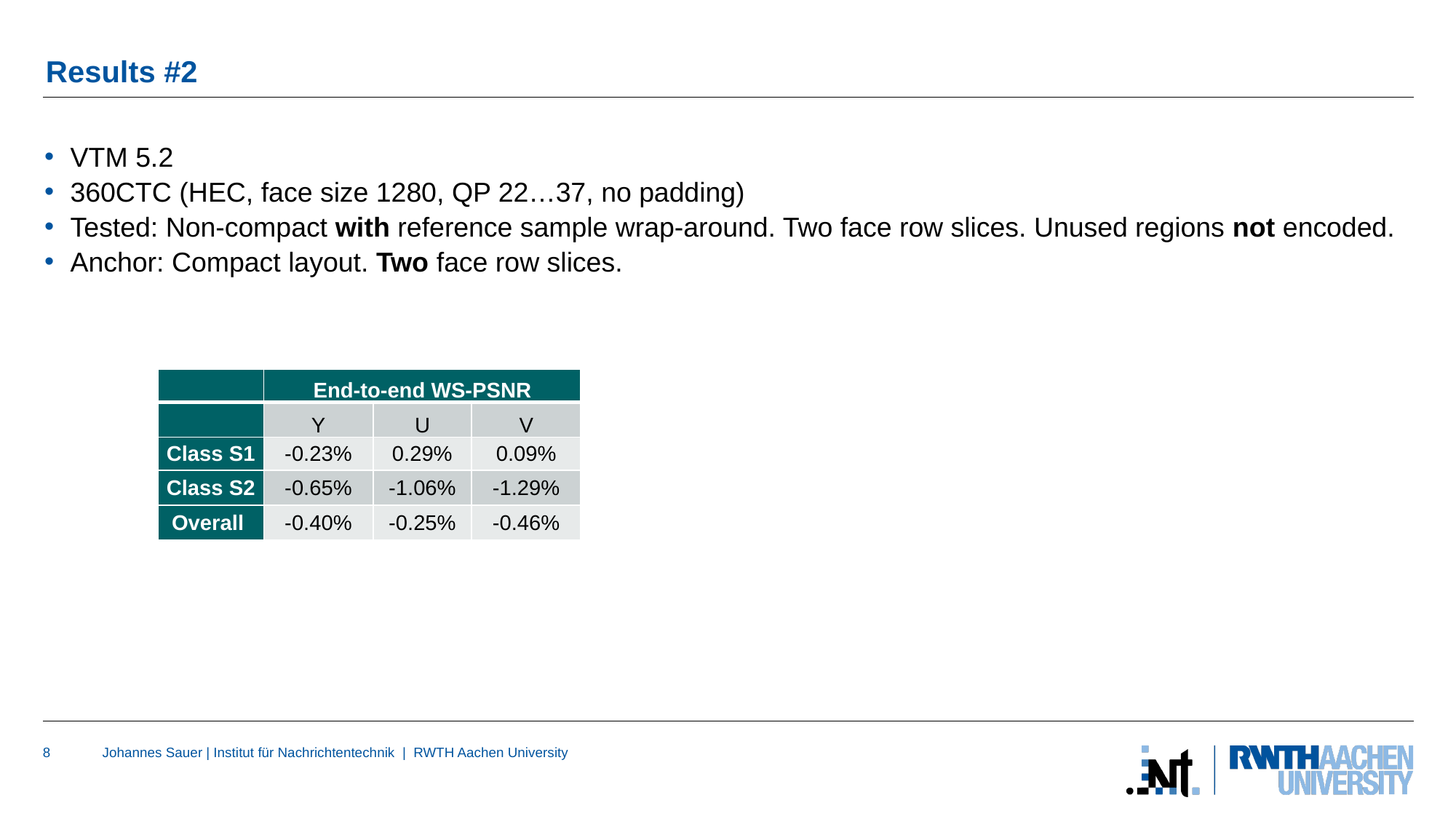

# Results #2
VTM 5.2
360CTC (HEC, face size 1280, QP 22…37, no padding)
Tested: Non-compact with reference sample wrap-around. Two face row slices. Unused regions not encoded.
Anchor: Compact layout. Two face row slices.

|  | End-to-end WS-PSNR |  |  |
| --- | --- | --- | --- |
|  | Y | U | V |
| Class S1 | -0.23% | 0.29% | 0.09% |
| Class S2 | -0.65% | -1.06% | -1.29% |
| Overall | -0.40% | -0.25% | -0.46% |